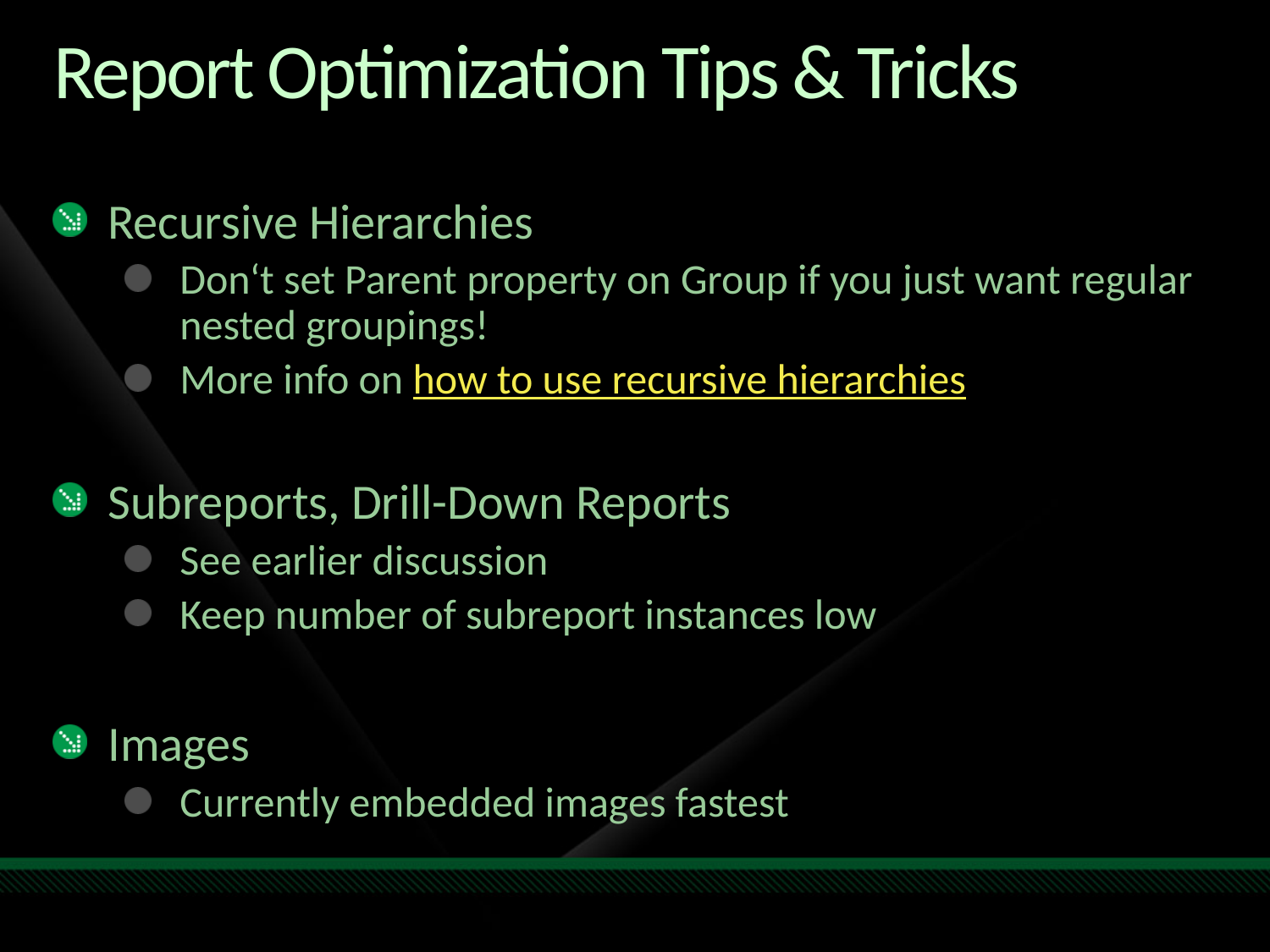

# Report Optimization Tips & Tricks
Recursive Hierarchies
Don‘t set Parent property on Group if you just want regular nested groupings!
More info on how to use recursive hierarchies

Subreports, Drill-Down Reports
See earlier discussion
Keep number of subreport instances low

Images
Currently embedded images fastest